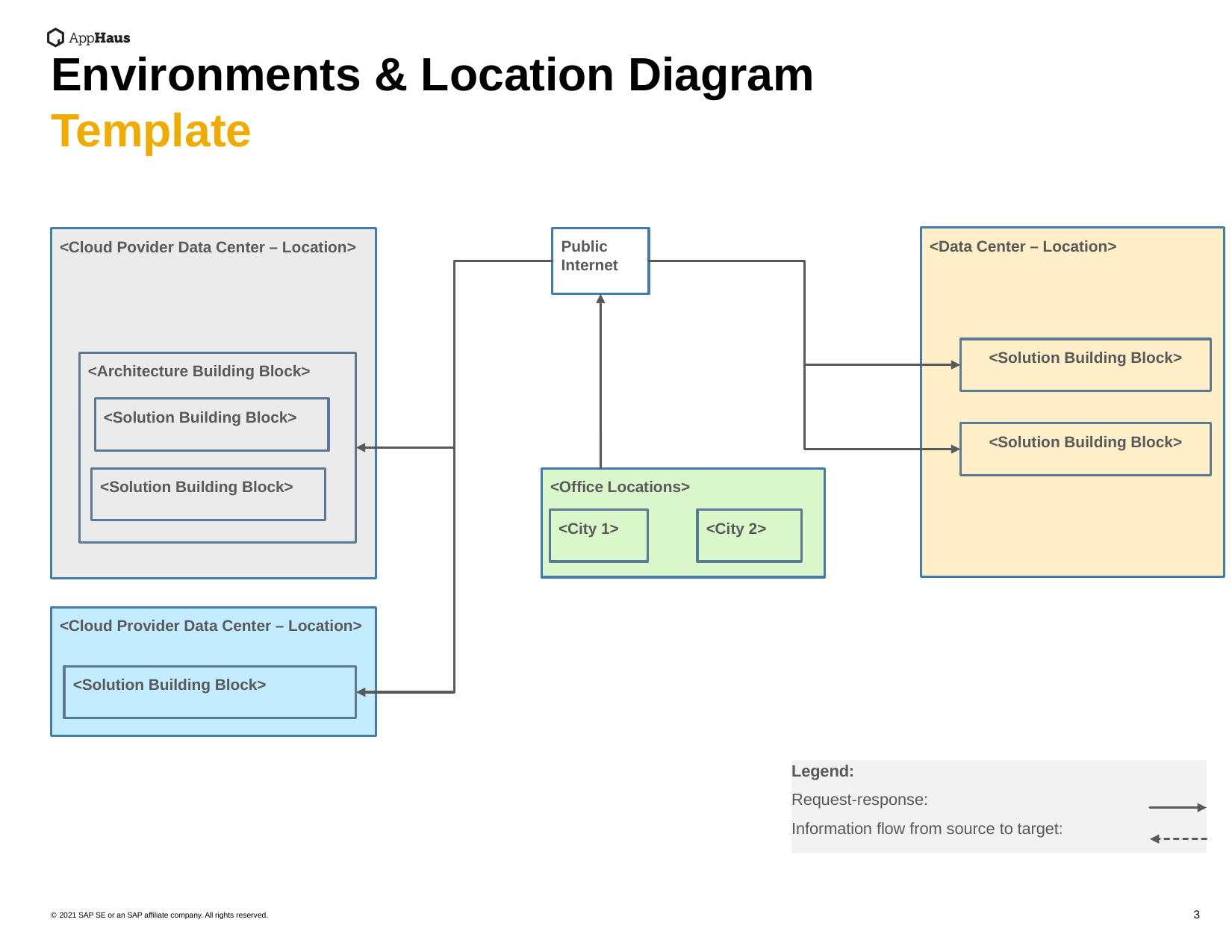

Environments & Location Diagram
Template
<Data Center – Location>

Public Internet

<Cloud Povider Data Center – Location>
<Solution Building Block>
<Architecture Building Block>
<Solution Building Block>
<Solution Building Block>
<Solution Building Block>
<Office Locations>

<City 1>
<City 2>
<Cloud Provider Data Center – Location>

<Solution Building Block>
Legend:
Request-response:
Information flow from source to target: